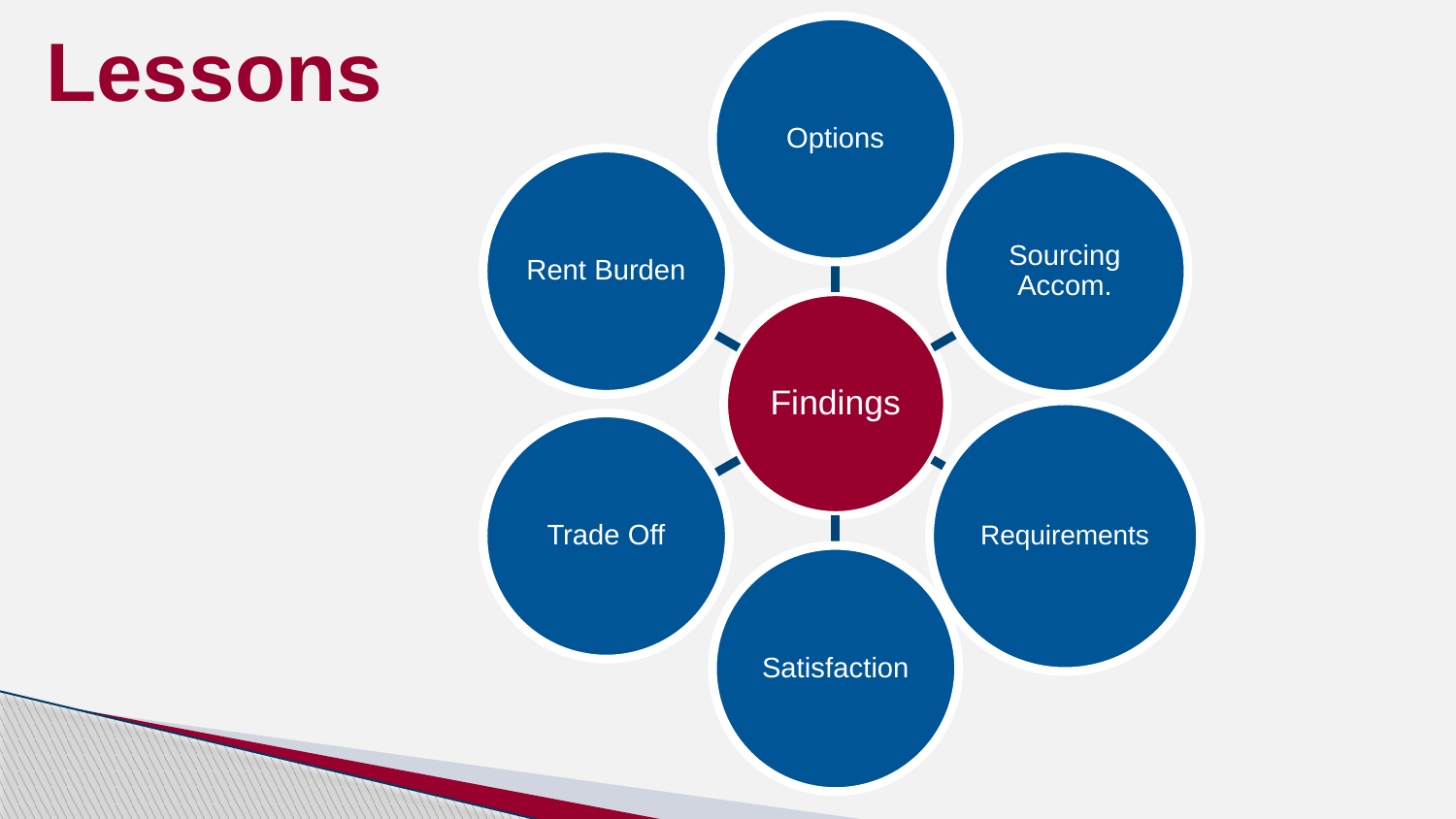

# Lessons
Findings

Options

Sourcing Accom.

Requirements

Satisfaction

Trade Off

Rent Burden